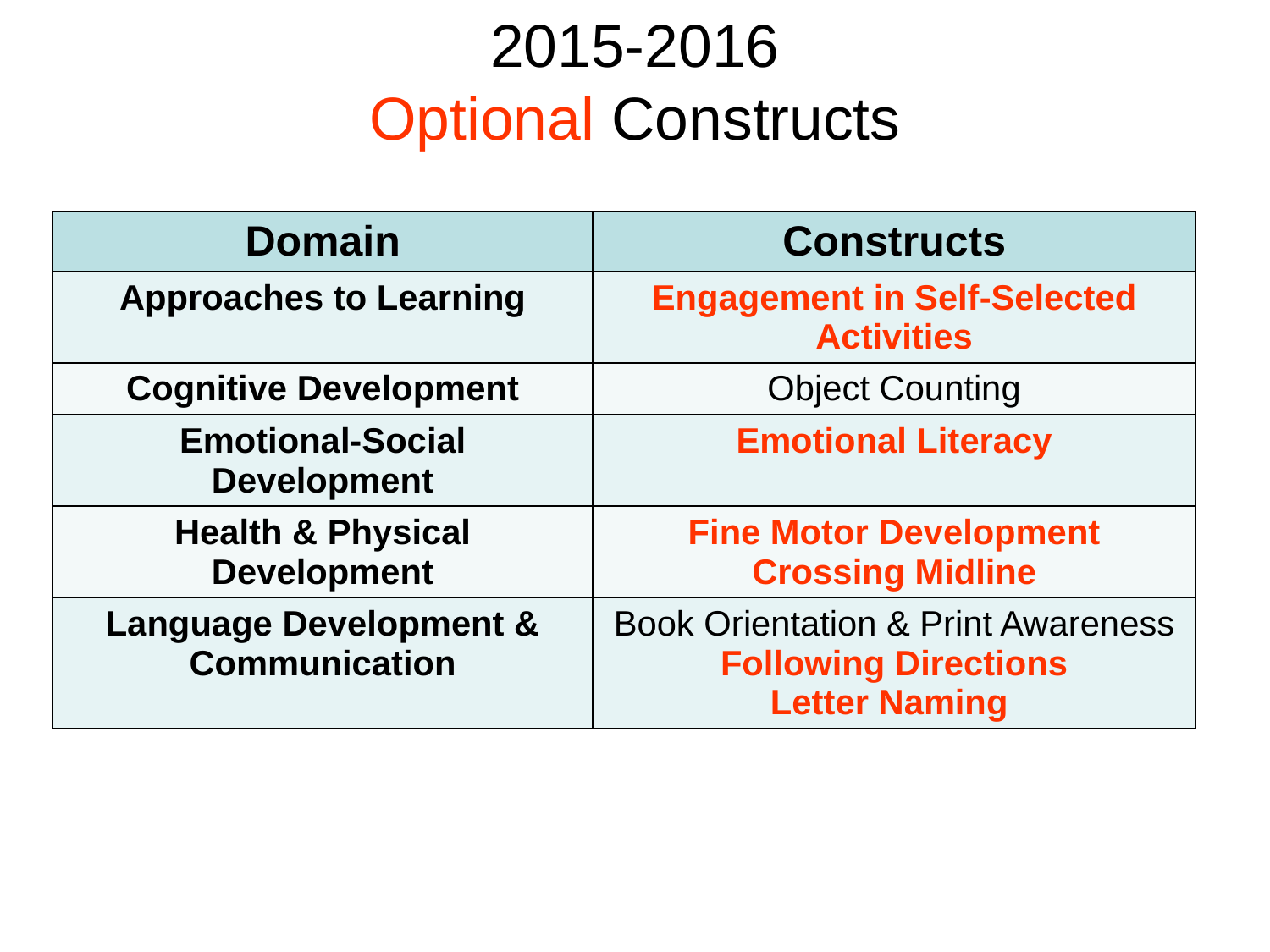

# 2015-2016 Optional Constructs
| Domain | Constructs |
| --- | --- |
| Approaches to Learning | Engagement in Self-Selected Activities |
| Cognitive Development | Object Counting |
| Emotional-Social Development | Emotional Literacy |
| Health & Physical Development | Fine Motor Development Crossing Midline |
| Language Development & Communication | Book Orientation & Print Awareness Following Directions Letter Naming |